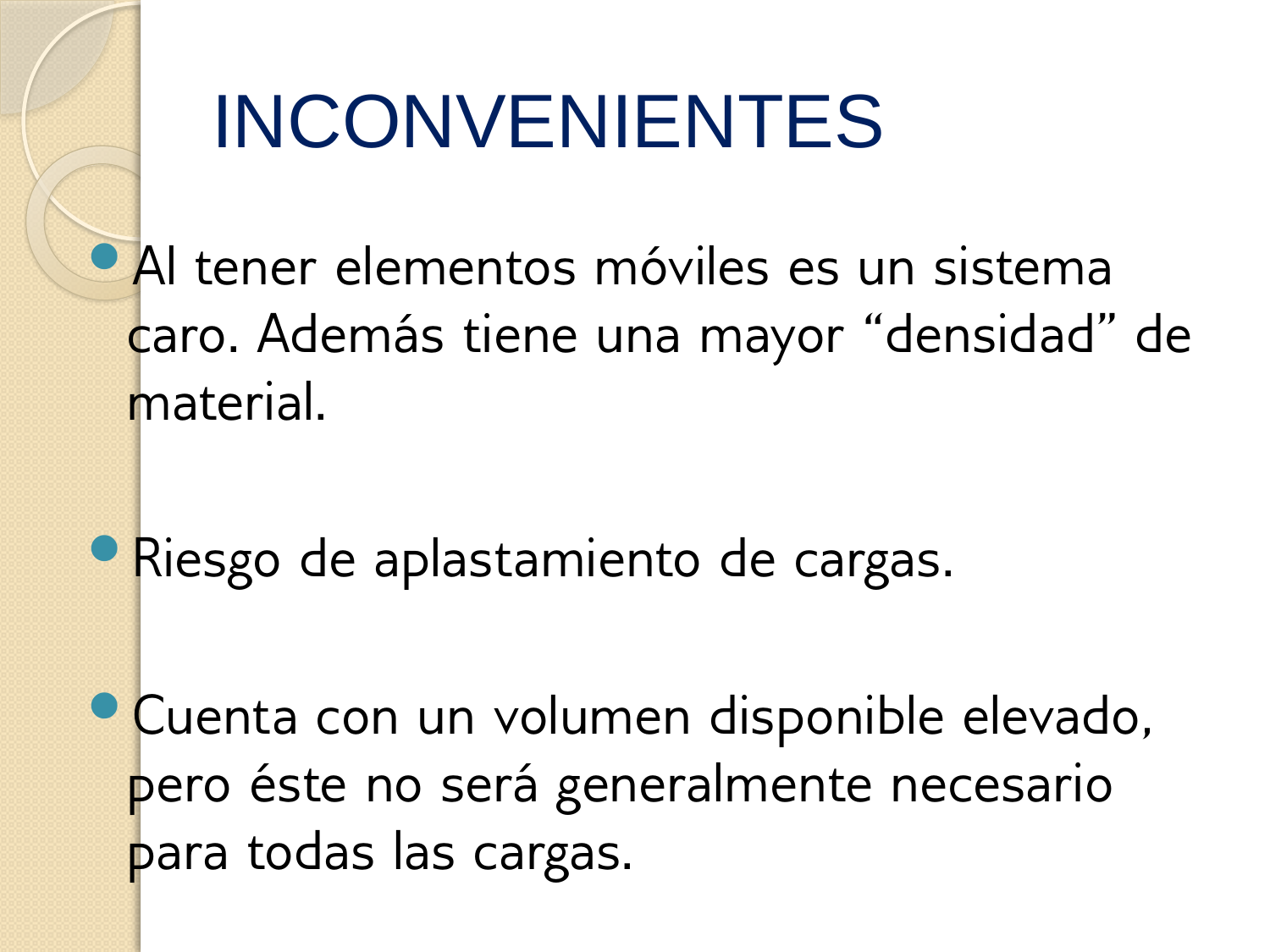

# INCONVENIENTES
Al tener elementos móviles es un sistema caro. Además tiene una mayor “densidad” de material.

Riesgo de aplastamiento de cargas.

Cuenta con un volumen disponible elevado, pero éste no será generalmente necesario para todas las cargas.